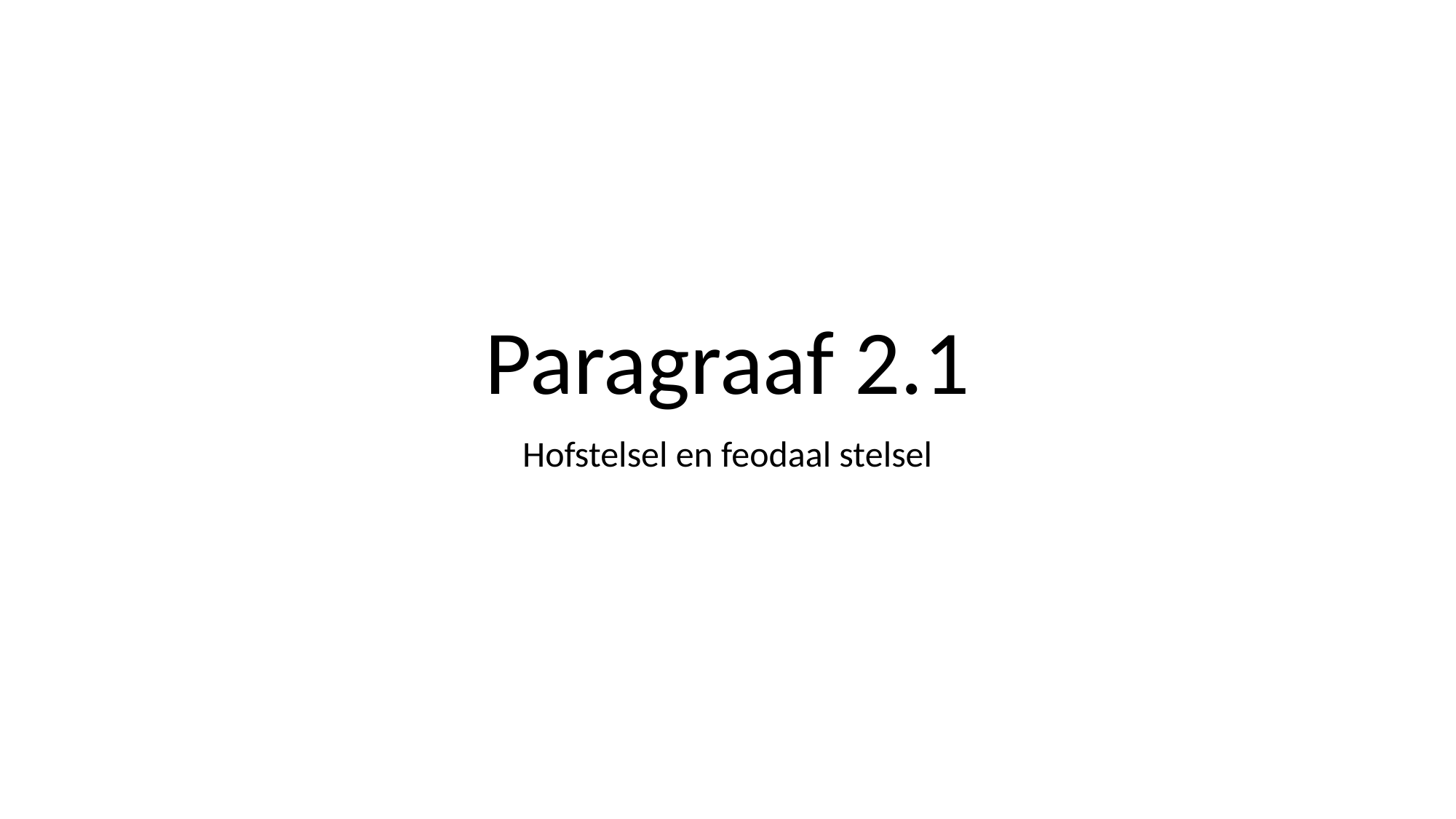

# Paragraaf 2.1
Hofstelsel en feodaal stelsel